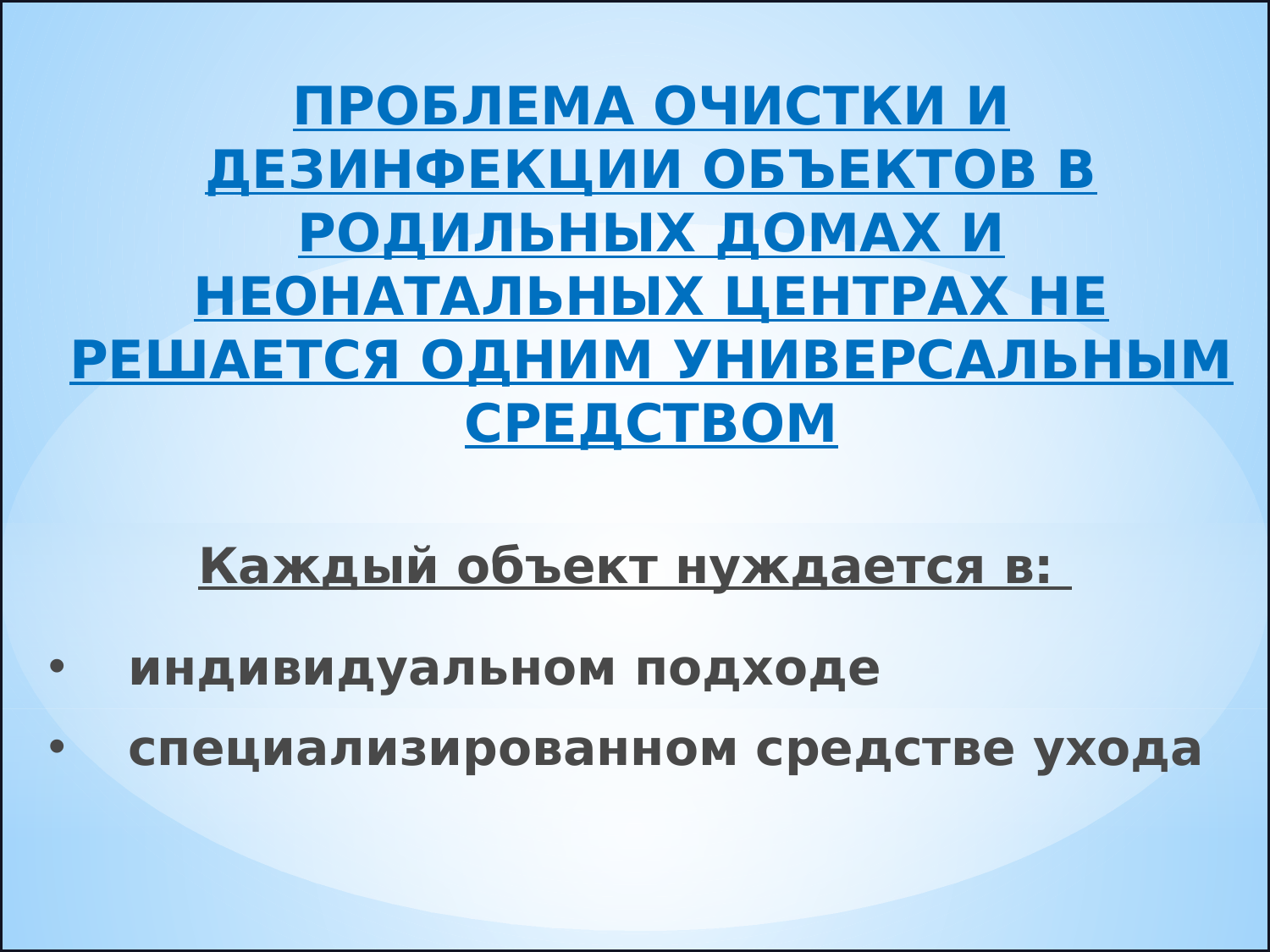

ПРОБЛЕМА ОЧИСТКИ И ДЕЗИНФЕКЦИИ ОБЪЕКТОВ В РОДИЛЬНЫХ ДОМАХ И НЕОНАТАЛЬНЫХ ЦЕНТРАХ НЕ РЕШАЕТСЯ ОДНИМ УНИВЕРСАЛЬНЫМ СРЕДСТВОМ
Каждый объект нуждается в:
индивидуальном подходе
специализированном средстве ухода